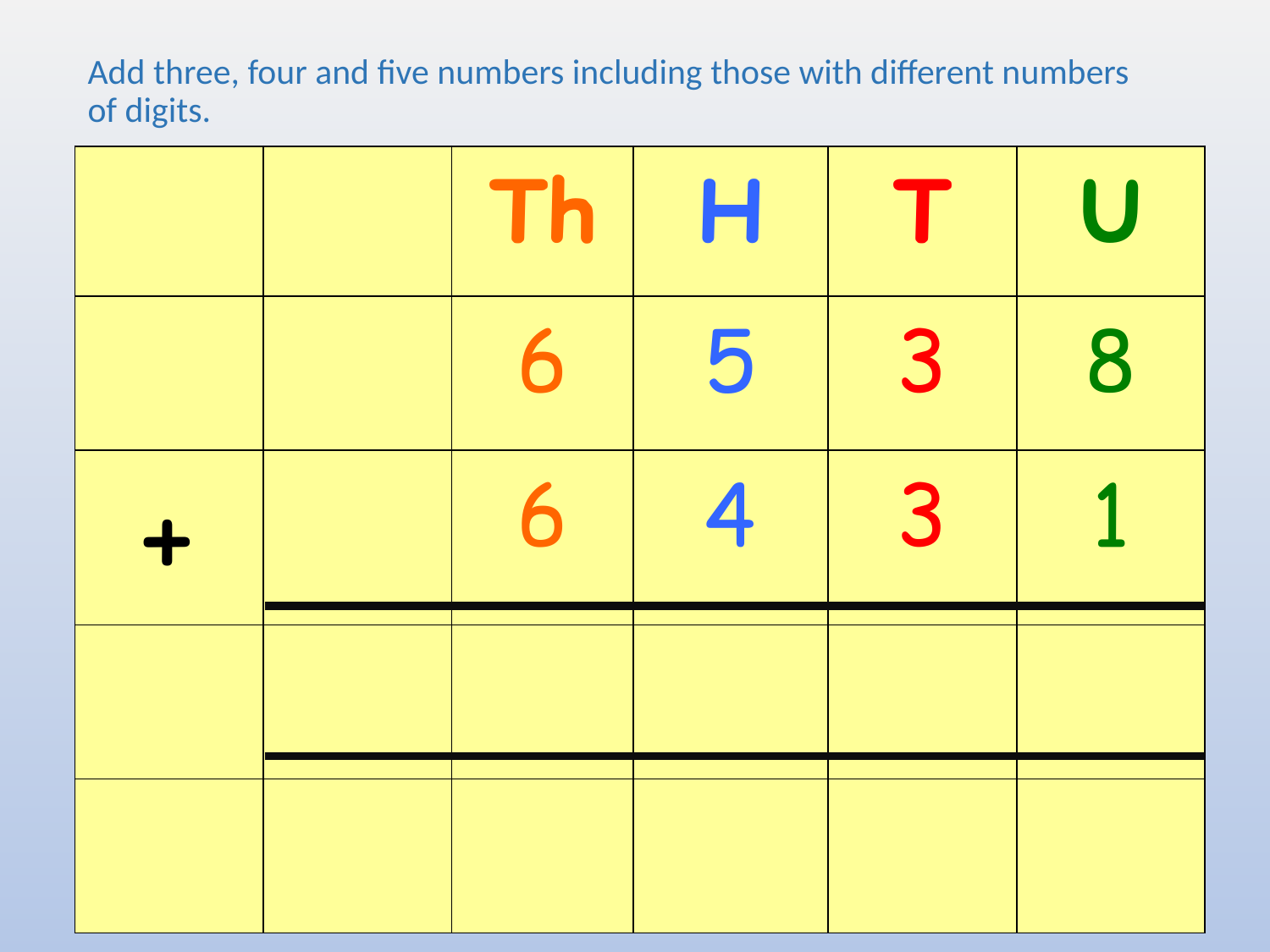

# Add three, four and five numbers including those with different numbers of digits.
|  |  | Th | H | T | U |
| --- | --- | --- | --- | --- | --- |
|  |  | 6 | 5 | 3 | 8 |
| + |  | 6 | 4 | 3 | 1 |
|  |  |  |  |  |  |
|  |  |  |  |  |  |